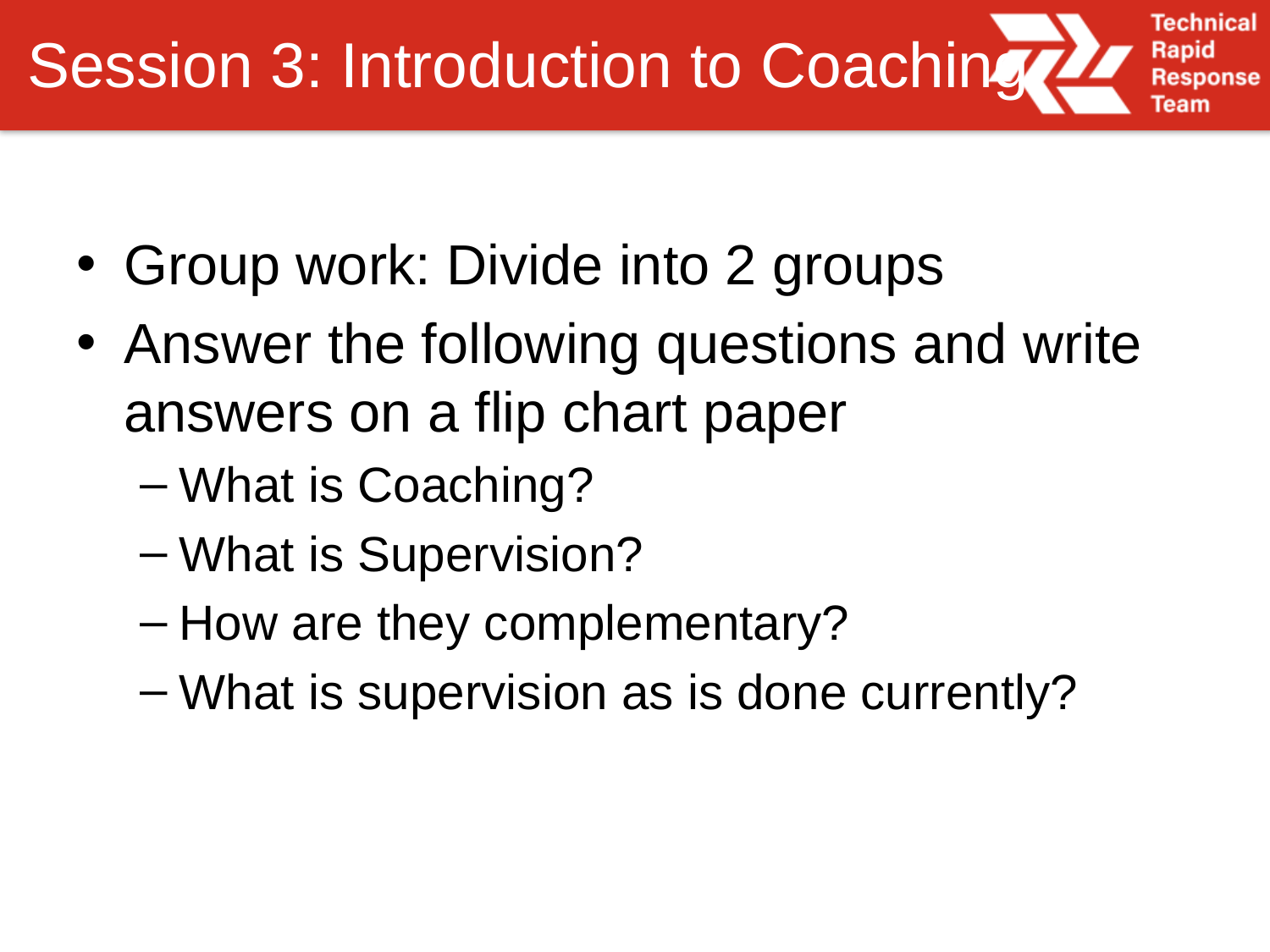

# Session 3: Introduction to Coaching
Group work: Divide into 2 groups
Answer the following questions and write answers on a flip chart paper
What is Coaching?
What is Supervision?
How are they complementary?
What is supervision as is done currently?